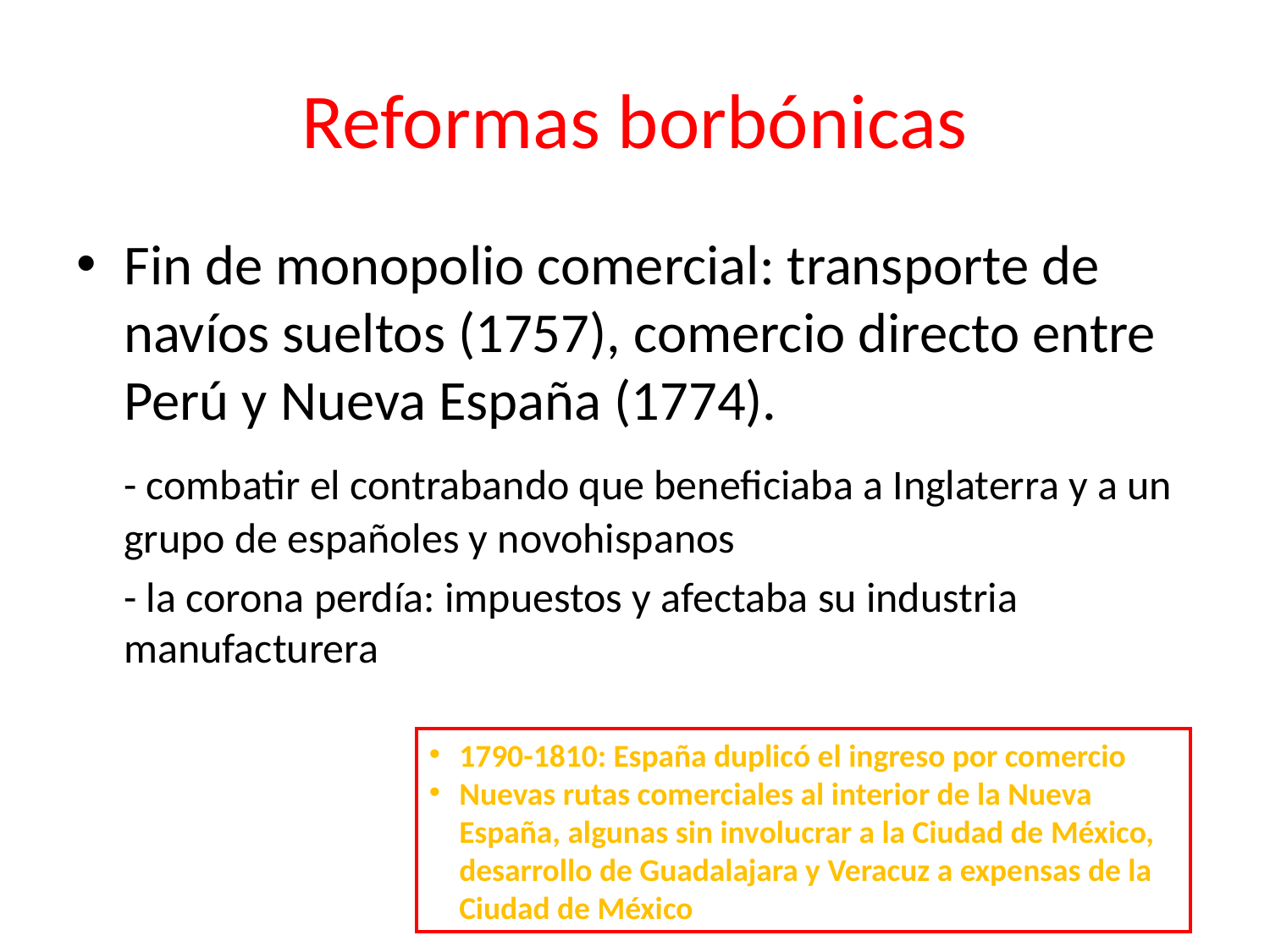

# Reformas borbónicas
Fin de monopolio comercial: transporte de navíos sueltos (1757), comercio directo entre Perú y Nueva España (1774).
	- combatir el contrabando que beneficiaba a Inglaterra y a un grupo de españoles y novohispanos
	- la corona perdía: impuestos y afectaba su industria manufacturera

1790-1810: España duplicó el ingreso por comercio
Nuevas rutas comerciales al interior de la Nueva España, algunas sin involucrar a la Ciudad de México, desarrollo de Guadalajara y Veracuz a expensas de la Ciudad de México